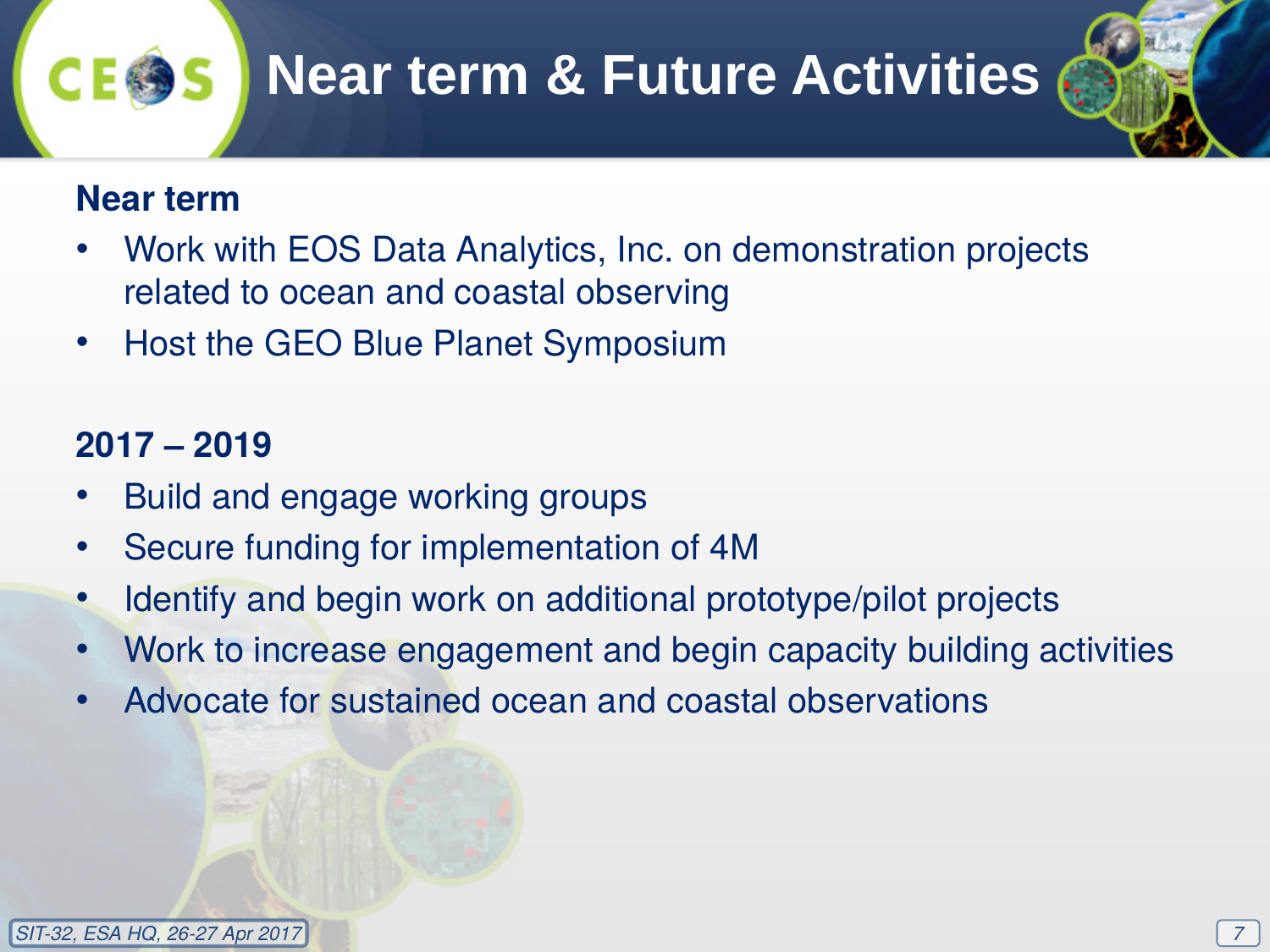

Near term & Future Activities
Near term
Work with EOS Data Analytics, Inc. on demonstration projects related to ocean and coastal observing
Host the GEO Blue Planet Symposium

2017 – 2019
Build and engage working groups
Secure funding for implementation of 4M
Identify and begin work on additional prototype/pilot projects
Work to increase engagement and begin capacity building activities
Advocate for sustained ocean and coastal observations

7